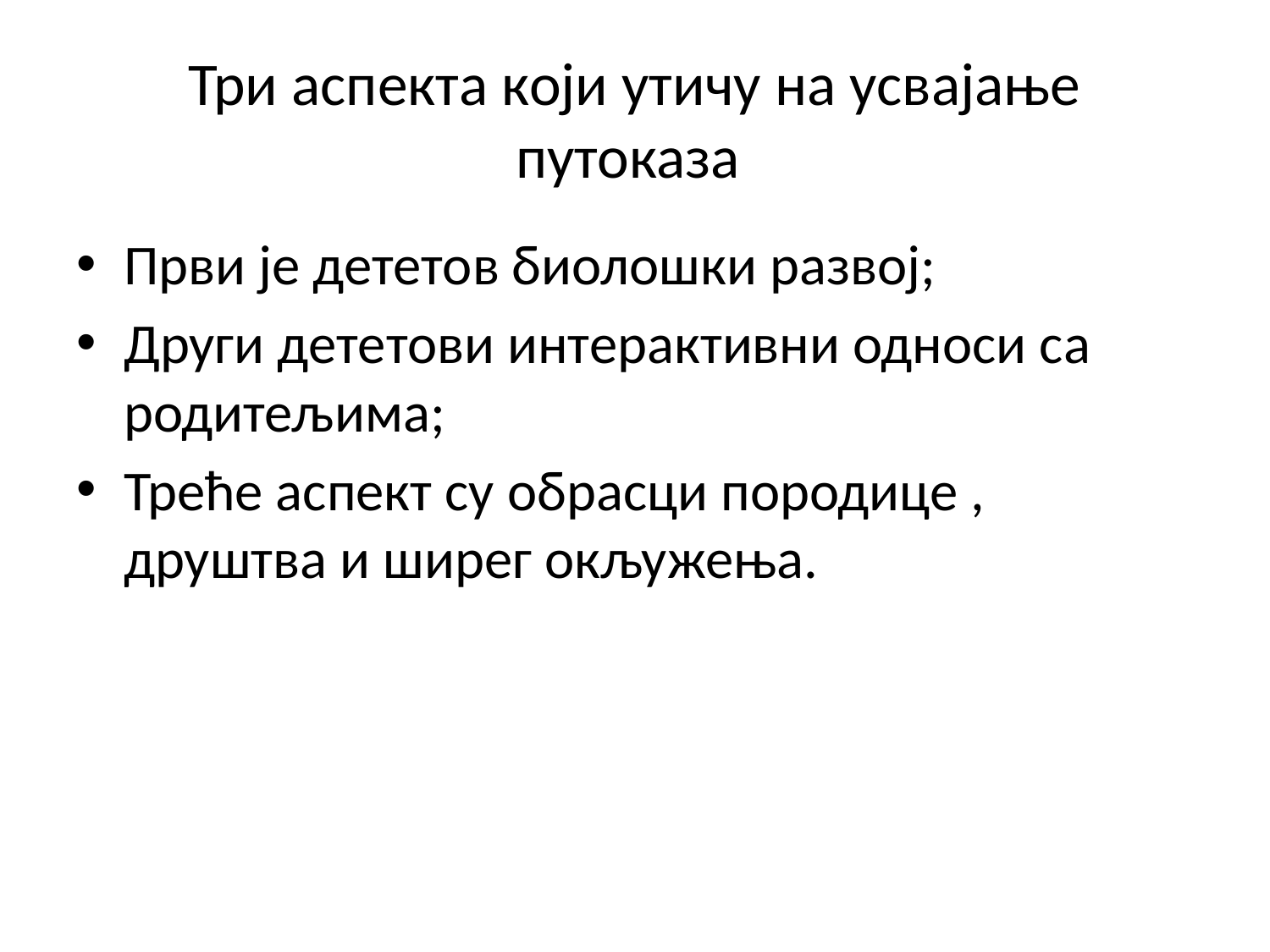

# Три аспекта који утичу на усвајање путоказа
Први је дететов биолошки развој;
Други дететови интерактивни односи са родитељима;
Треће аспект су обрасци породице , друштва и ширег окљужења.